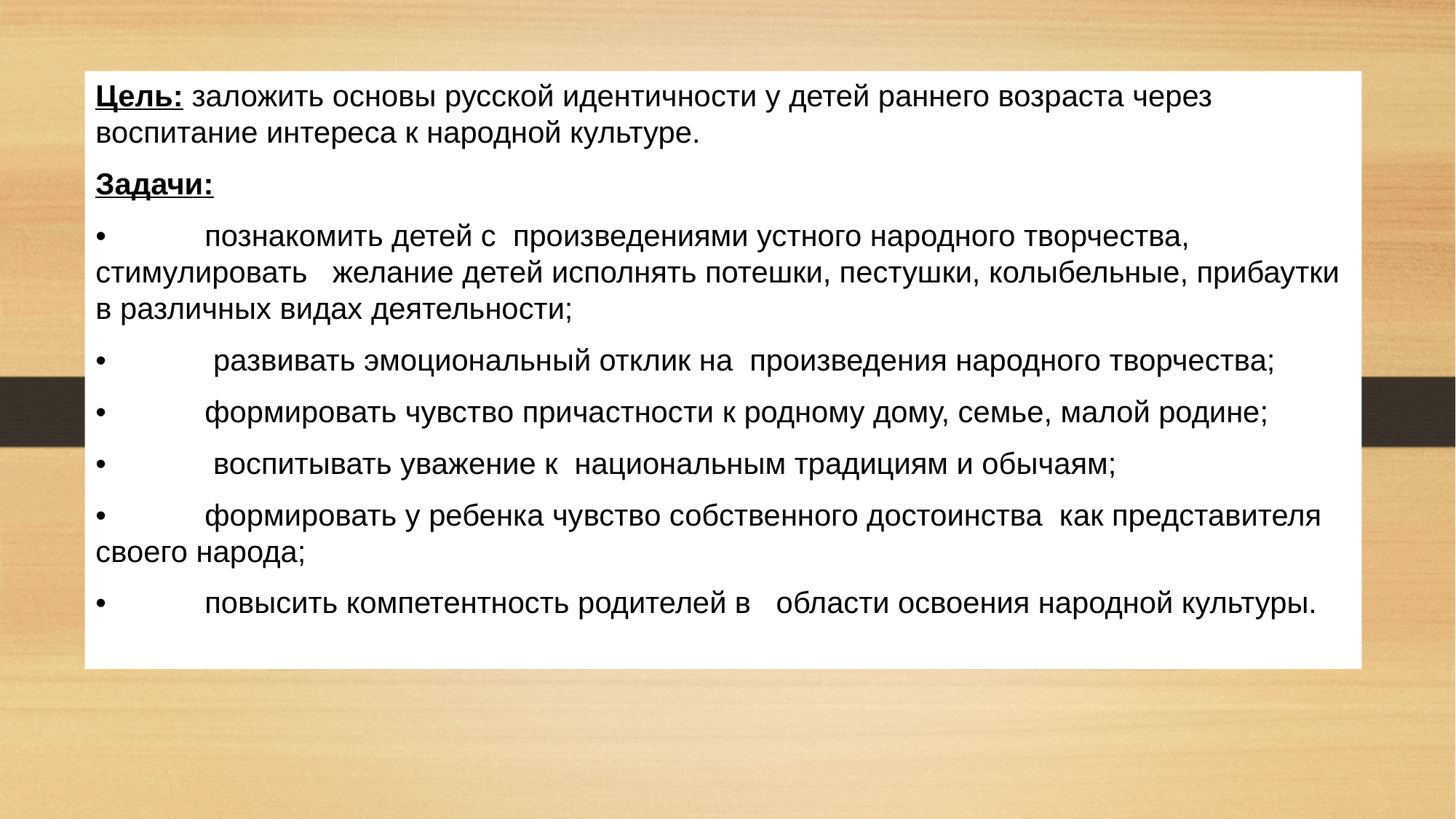

Цель: заложить основы русской идентичности у детей раннего возраста через воспитание интереса к народной культуре.
Задачи:
•	познакомить детей с  произведениями устного народного творчества, стимулировать   желание детей исполнять потешки, пестушки, колыбельные, прибаутки в различных видах деятельности;
•	 развивать эмоциональный отклик на  произведения народного творчества;
•	формировать чувство причастности к родному дому, семье, малой родине;
•	 воспитывать уважение к  национальным традициям и обычаям;
•	формировать у ребенка чувство собственного достоинства  как представителя своего народа;
•	повысить компетентность родителей в   области освоения народной культуры.